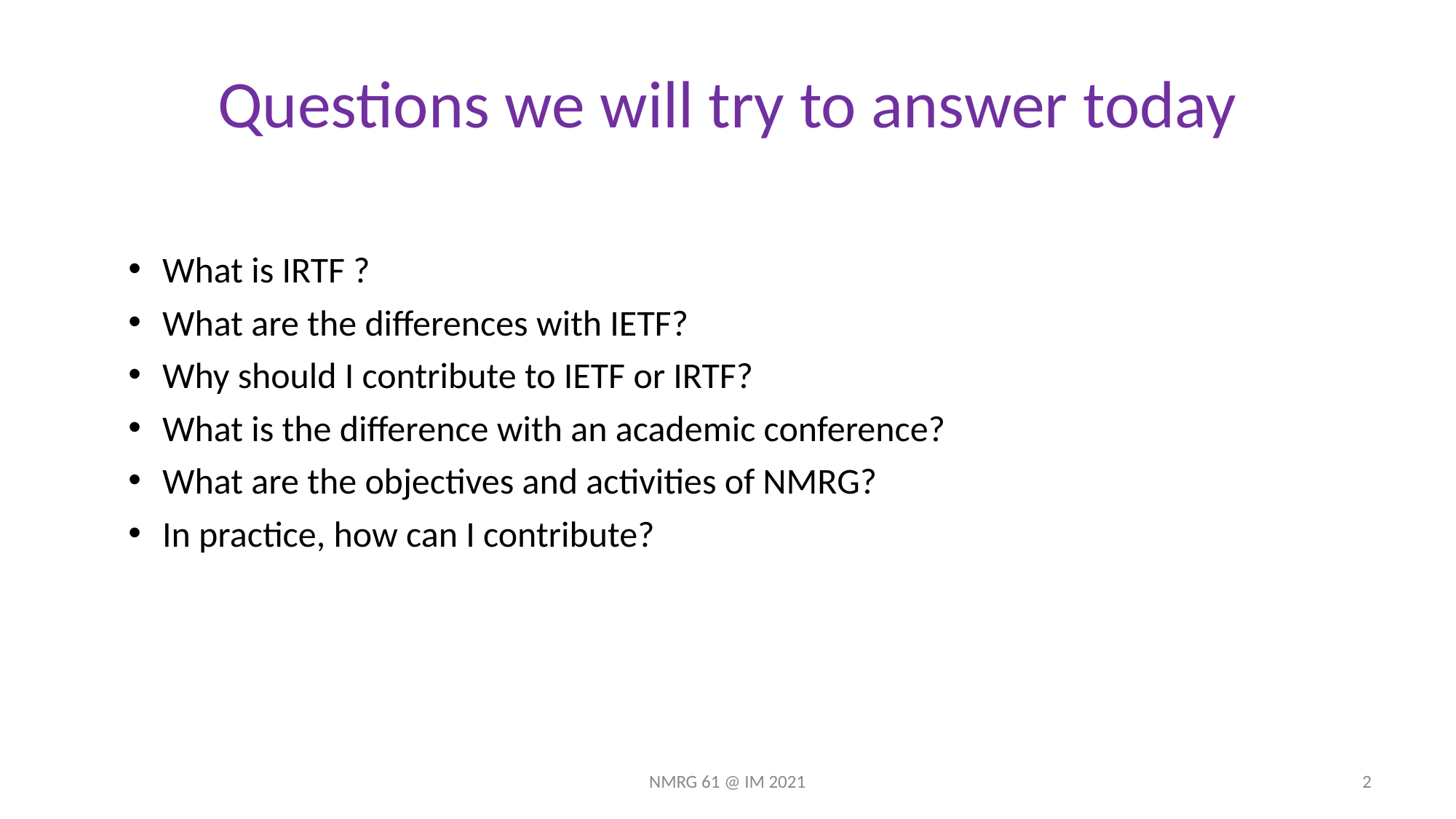

# Questions we will try to answer today
What is IRTF ?
What are the differences with IETF?
Why should I contribute to IETF or IRTF?
What is the difference with an academic conference?
What are the objectives and activities of NMRG?
In practice, how can I contribute?

NMRG 61 @ IM 2021
2